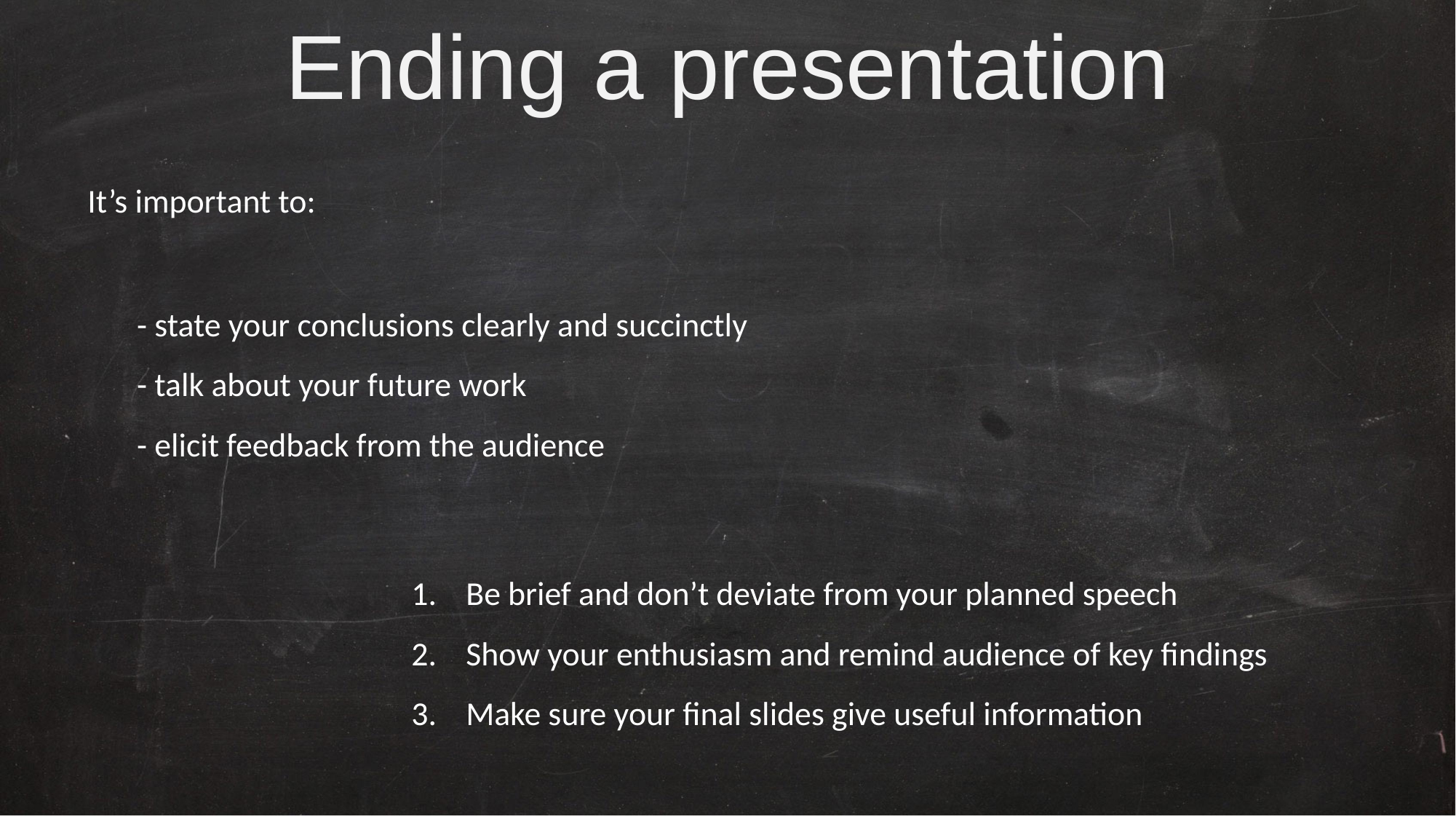

# Ending a presentation
It’s important to:
- state your conclusions clearly and succinctly
- talk about your future work
- elicit feedback from the audience
Be brief and don’t deviate from your planned speech
Show your enthusiasm and remind audience of key findings
Make sure your final slides give useful information